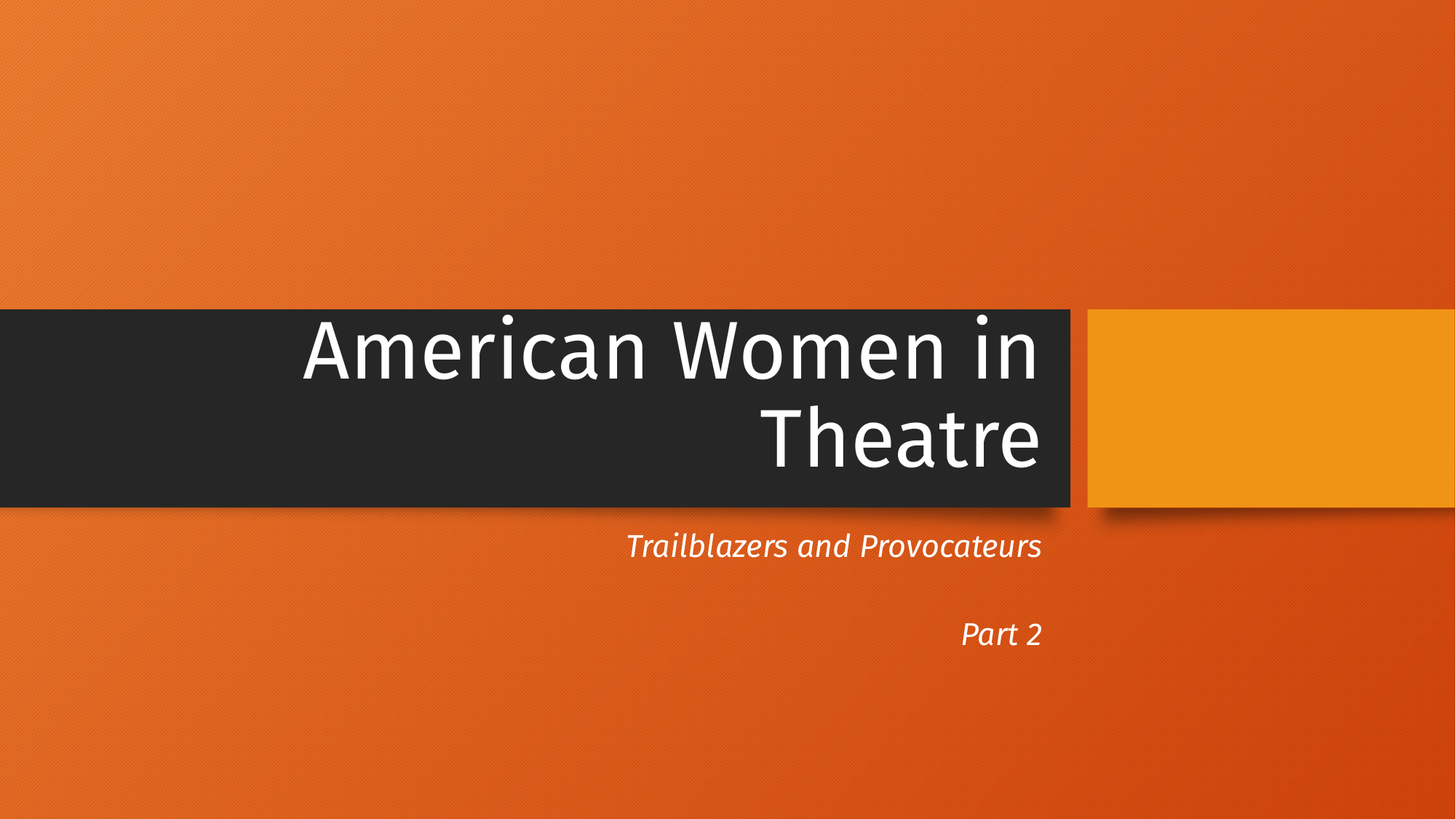

# American Women in Theatre
Trailblazers and Provocateurs

Part 2